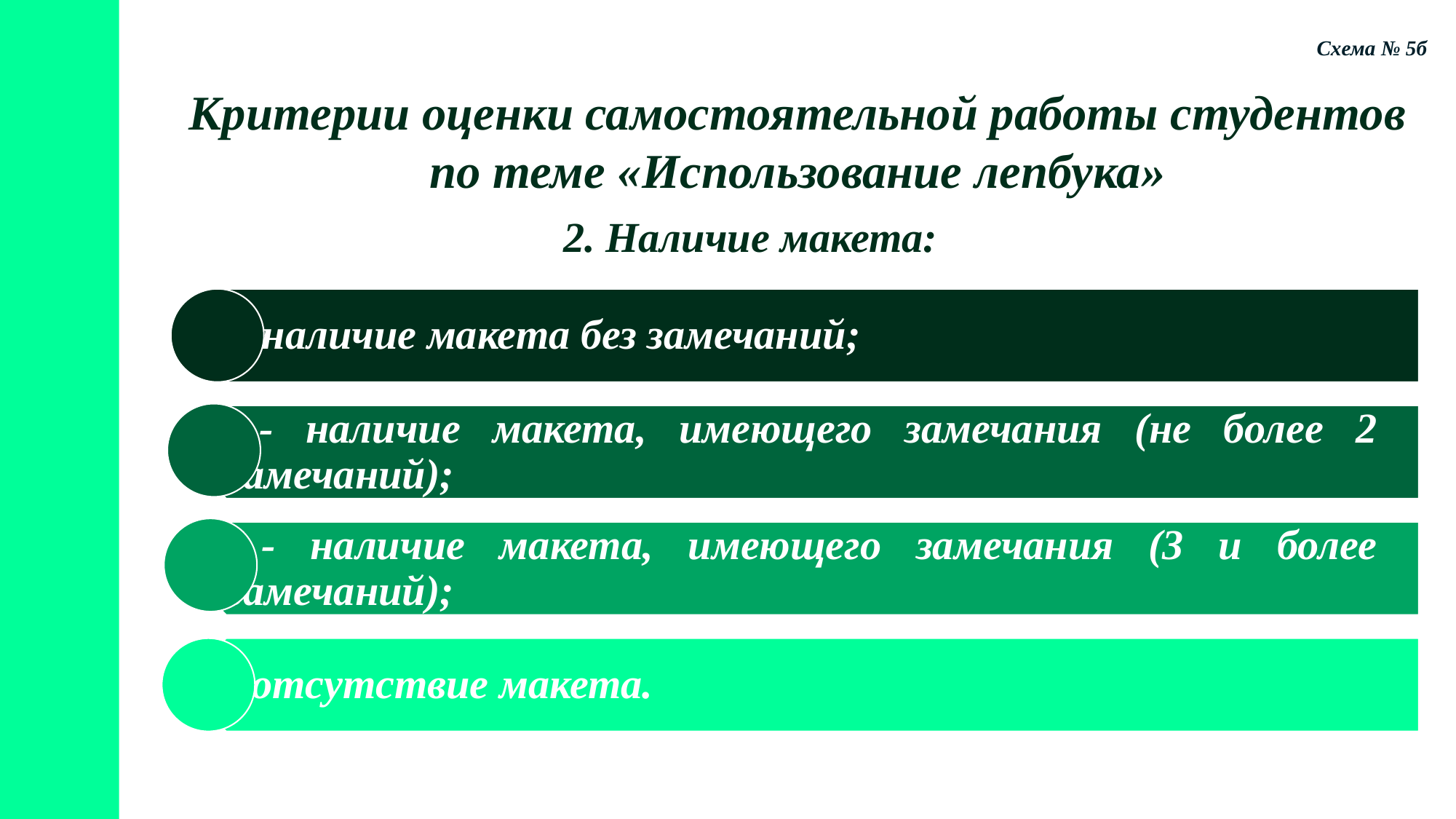

Схема № 5б
Критерии оценки самостоятельной работы студентов по теме «Использование лепбука»
2. Наличие макета:
 - наличие макета без замечаний;
 - наличие макета, имеющего замечания (не более 2 замечаний);
 - наличие макета, имеющего замечания (3 и более замечаний);
- отсутствие макета.